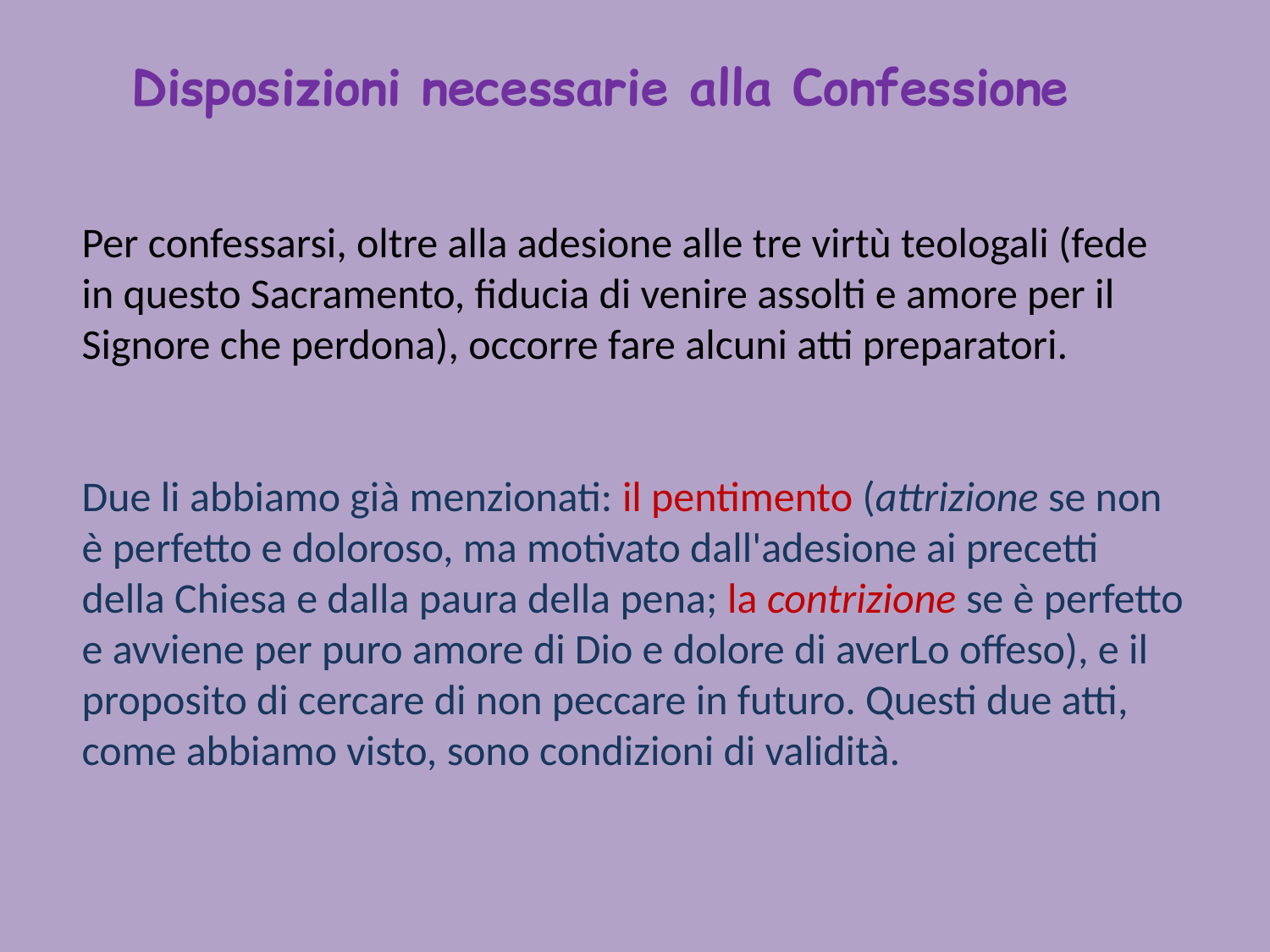

Disposizioni necessarie alla Confessione

Per confessarsi, oltre alla adesione alle tre virtù teologali (fede in questo Sacramento, fiducia di venire assolti e amore per il Signore che perdona), occorre fare alcuni atti preparatori.

Due li abbiamo già menzionati: il pentimento (attrizione se non è perfetto e doloroso, ma motivato dall'adesione ai precetti della Chiesa e dalla paura della pena; la contrizione se è perfetto e avviene per puro amore di Dio e dolore di averLo offeso), e il proposito di cercare di non peccare in futuro. Questi due atti, come abbiamo visto, sono condizioni di validità.